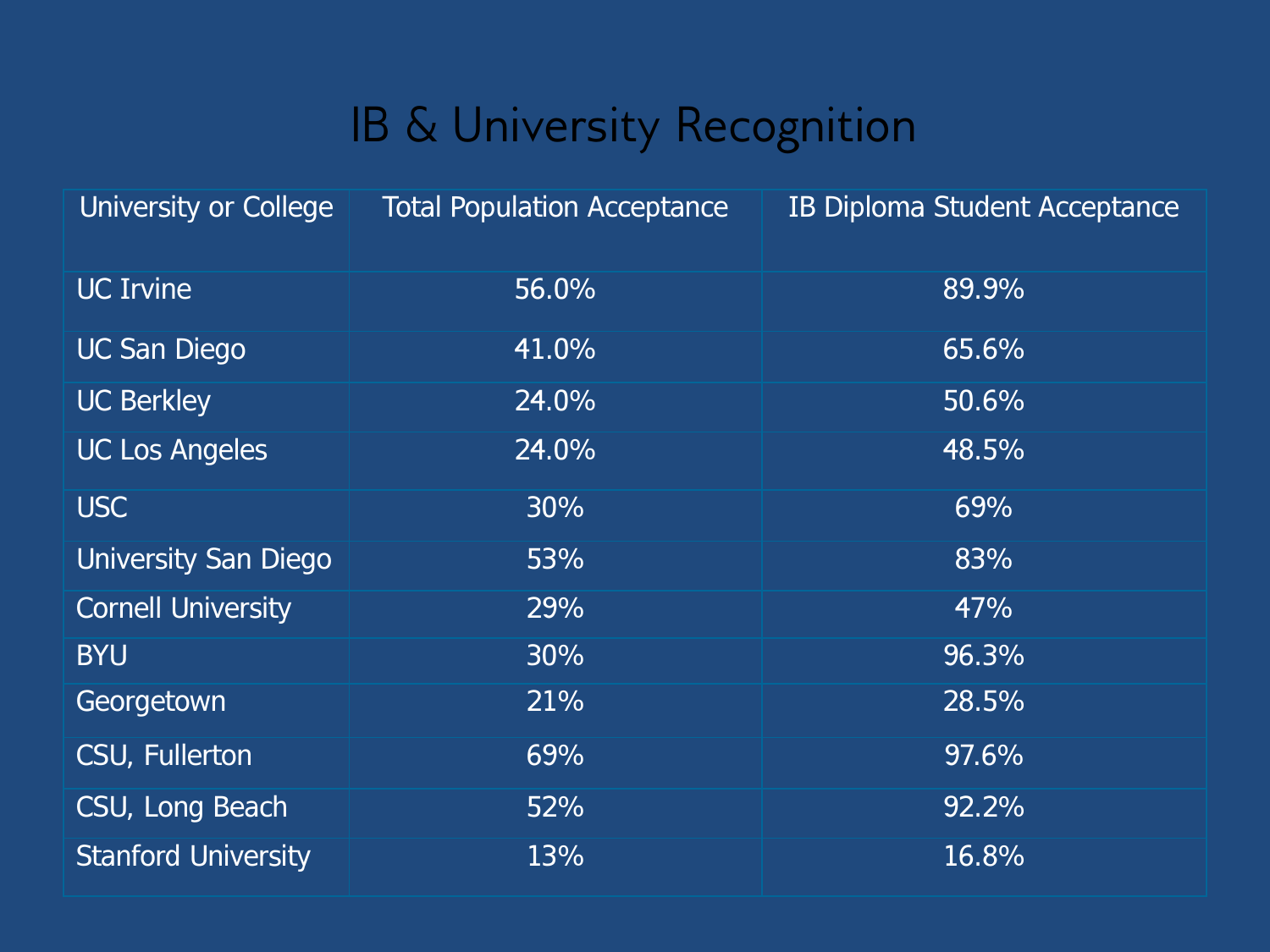

# IB & University Recognition
| University or College | Total Population Acceptance | IB Diploma Student Acceptance |
| --- | --- | --- |
| UC Irvine | 56.0% | 89.9% |
| UC San Diego | 41.0% | 65.6% |
| UC Berkley | 24.0% | 50.6% |
| UC Los Angeles | 24.0% | 48.5% |
| USC | 30% | 69% |
| University San Diego | 53% | 83% |
| Cornell University | 29% | 47% |
| BYU | 30% | 96.3% |
| Georgetown | 21% | 28.5% |
| CSU, Fullerton | 69% | 97.6% |
| CSU, Long Beach | 52% | 92.2% |
| Stanford University | 13% | 16.8% |